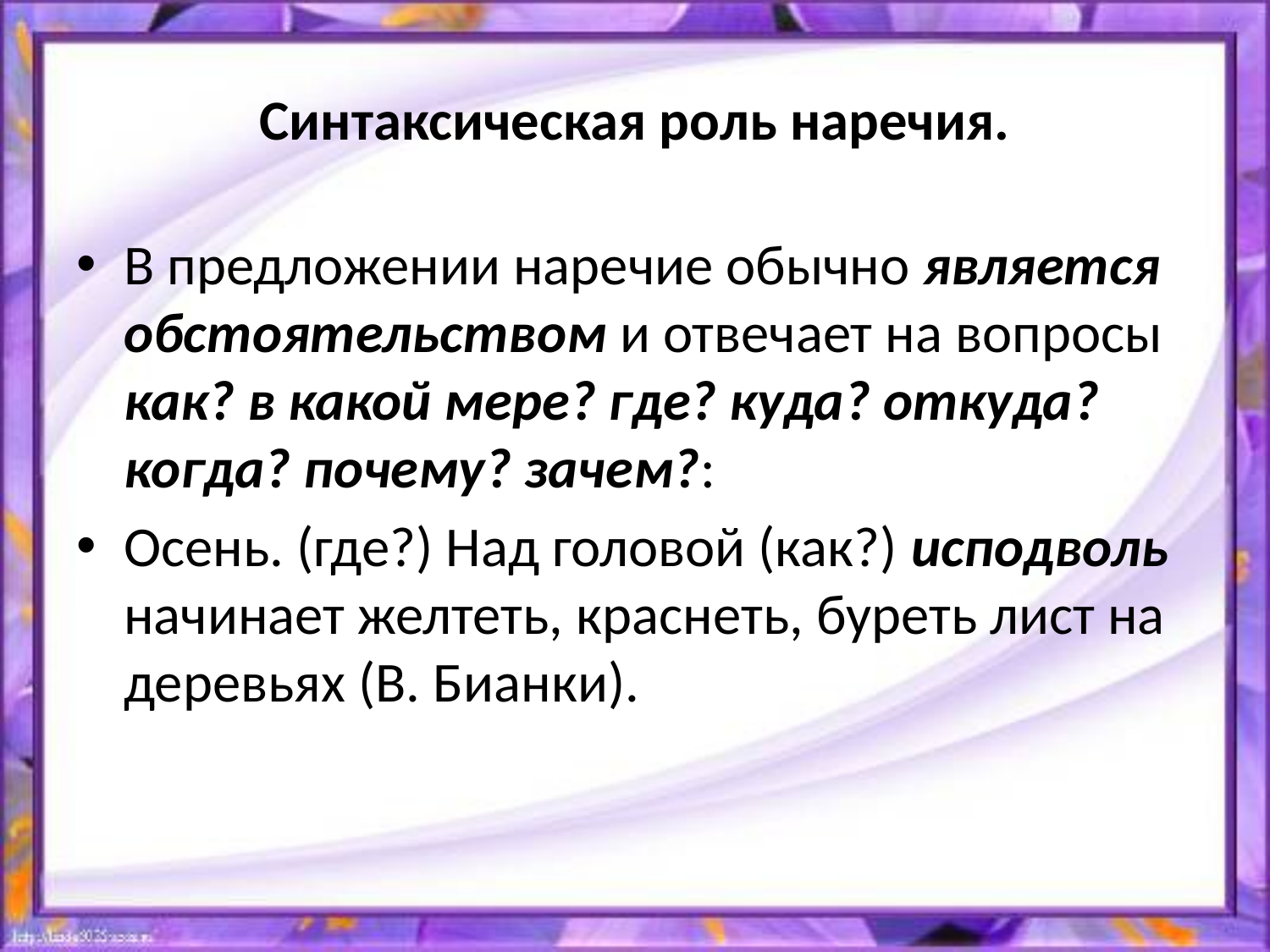

# Синтаксическая роль наречия.
В предложении наречие обычно является обстоятельством и отвечает на вопросы как? в какой мере? где? куда? откуда? когда? почему? зачем?:
Осень. (где?) Над головой (как?) исподволь начинает желтеть, краснеть, буреть лист на деревьях (В. Бианки).